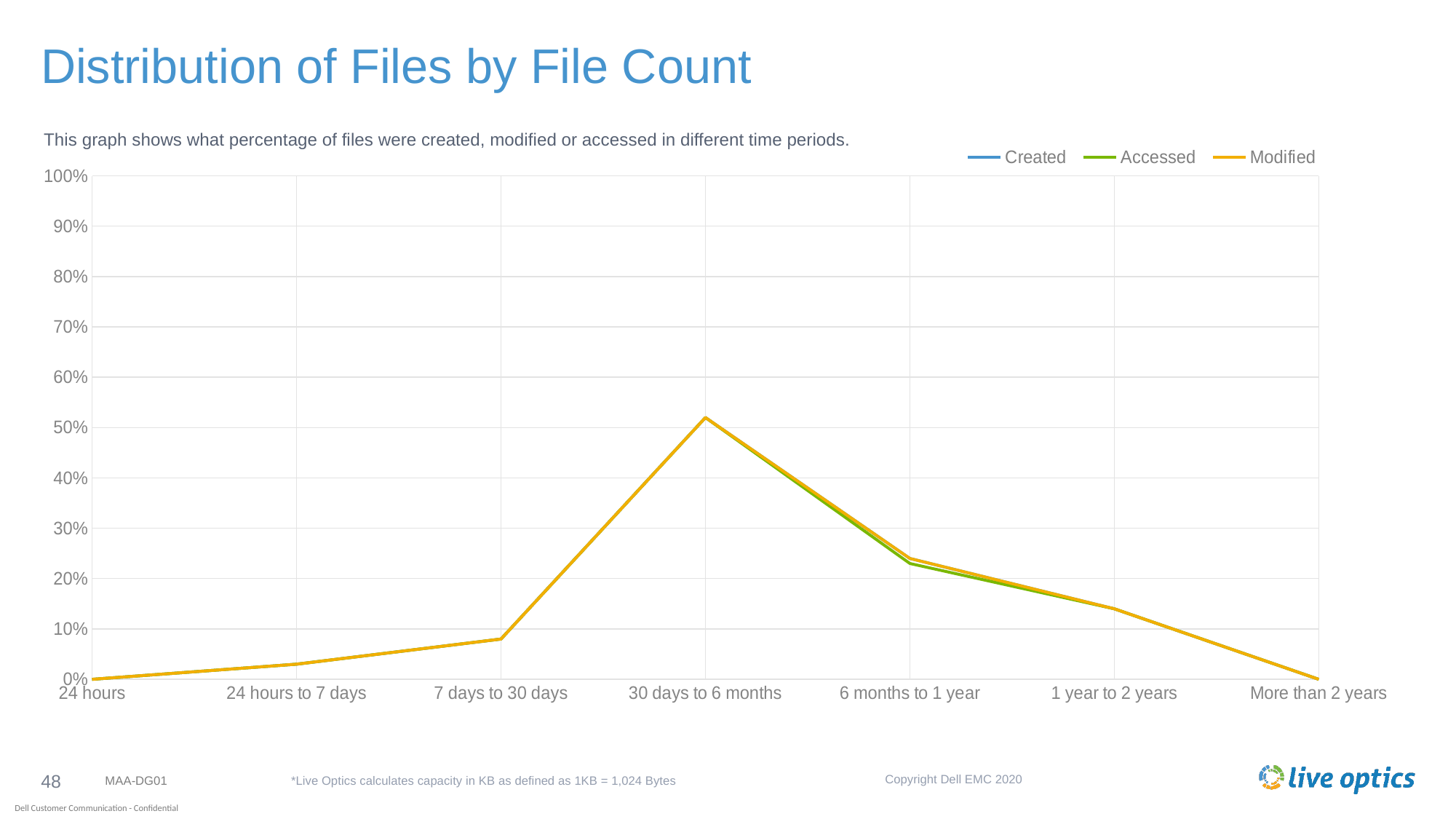

# Distribution of Files by File Count
This graph shows what percentage of files were created, modified or accessed in different time periods.

### Chart

| Category | Created | Accessed | Modified |
|---|---|---|---|
| 24 hours | 0.0 | 0.0 | 0.0 |
| 24 hours to 7 days | 0.03 | 0.03 | 0.03 |
| 7 days to 30 days | 0.08 | 0.08 | 0.08 |
| 30 days to 6 months | 0.52 | 0.52 | 0.52 |
| 6 months to 1 year | 0.24 | 0.23 | 0.24 |
| 1 year to 2 years | 0.14 | 0.14 | 0.14 |
| More than 2 years | 0.0 | 0.0 | 0.0 |